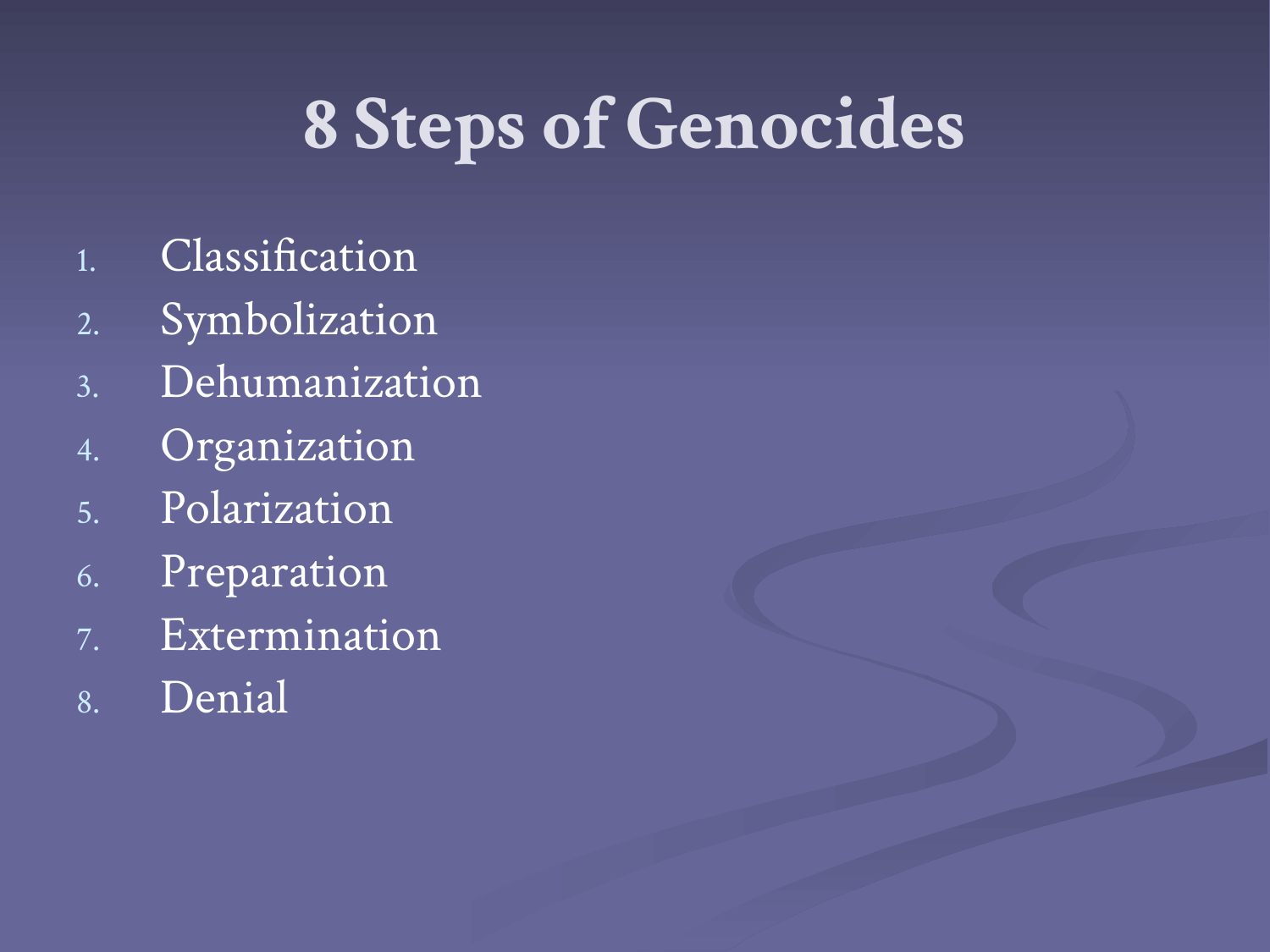

# 8 Steps of Genocides
Classification
Symbolization
Dehumanization
Organization
Polarization
Preparation
Extermination
Denial